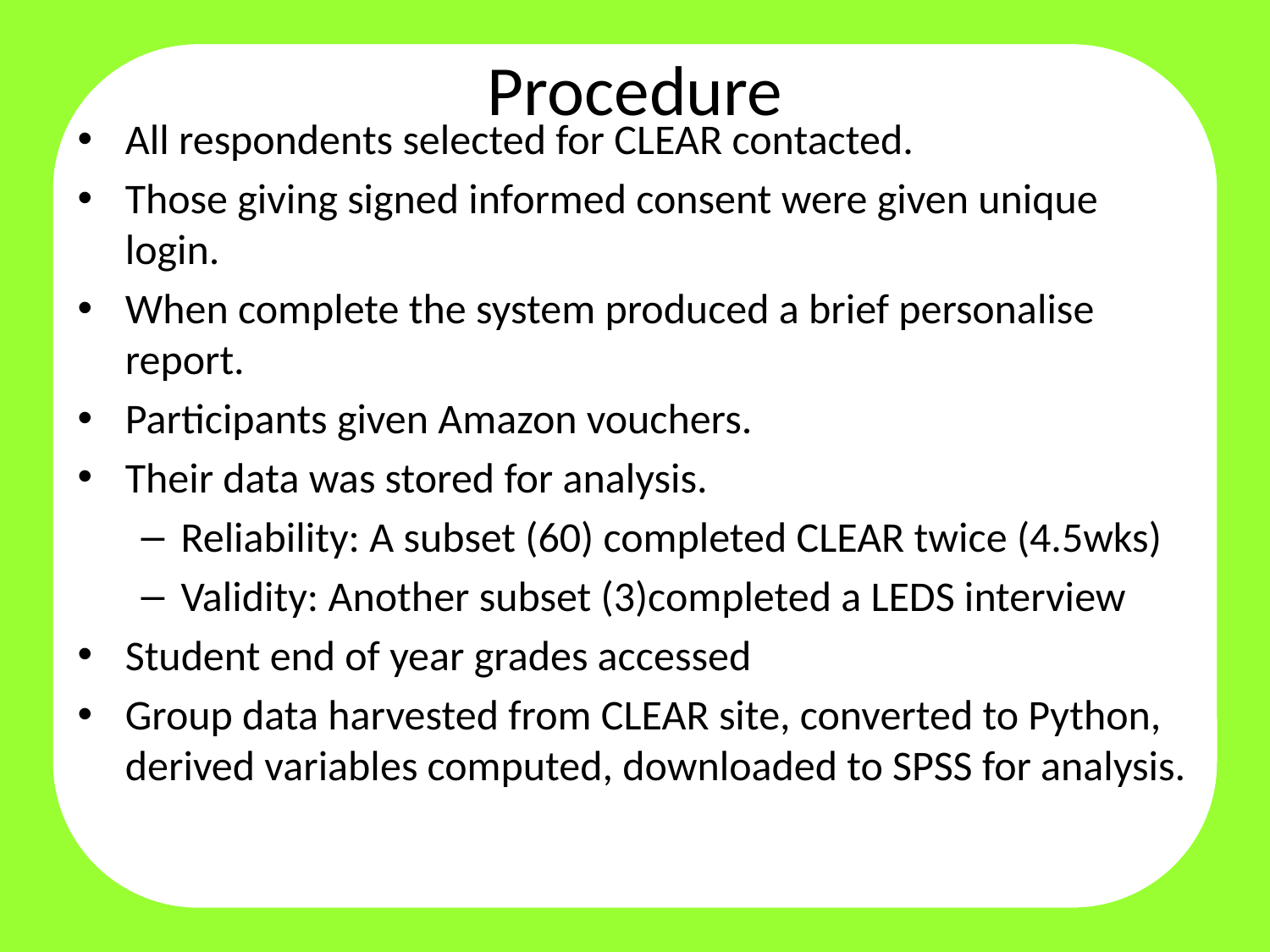

# Procedure
All respondents selected for CLEAR contacted.
Those giving signed informed consent were given unique login.
When complete the system produced a brief personalise report.
Participants given Amazon vouchers.
Their data was stored for analysis.
Reliability: A subset (60) completed CLEAR twice (4.5wks)
Validity: Another subset (3)completed a LEDS interview
Student end of year grades accessed
Group data harvested from CLEAR site, converted to Python, derived variables computed, downloaded to SPSS for analysis.